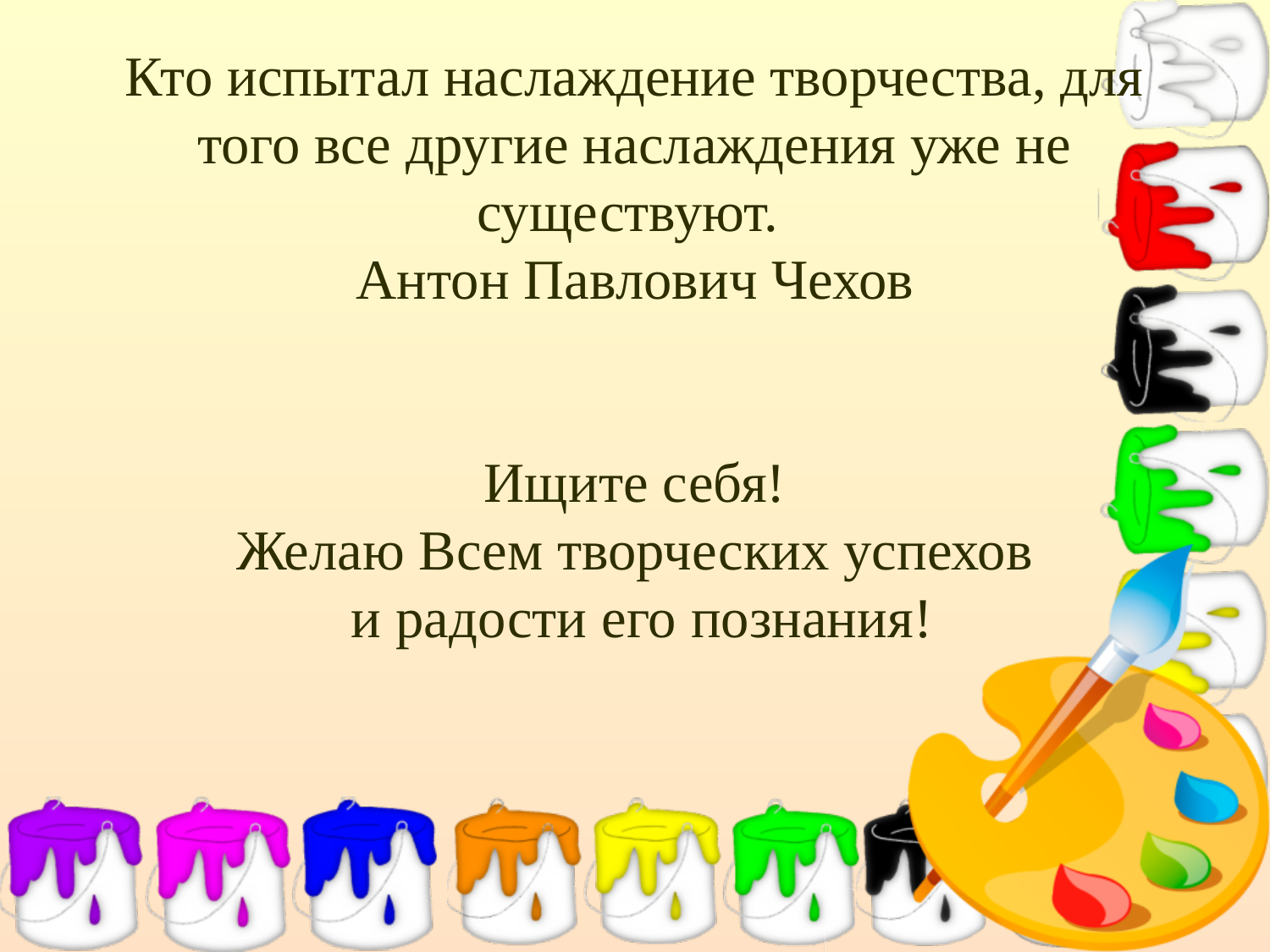

# Кто испытал наслаждение творчества, для того все другие наслаждения уже не существуют. Антон Павлович Чехов Ищите себя! Желаю Всем творческих успехов и радости его познания!